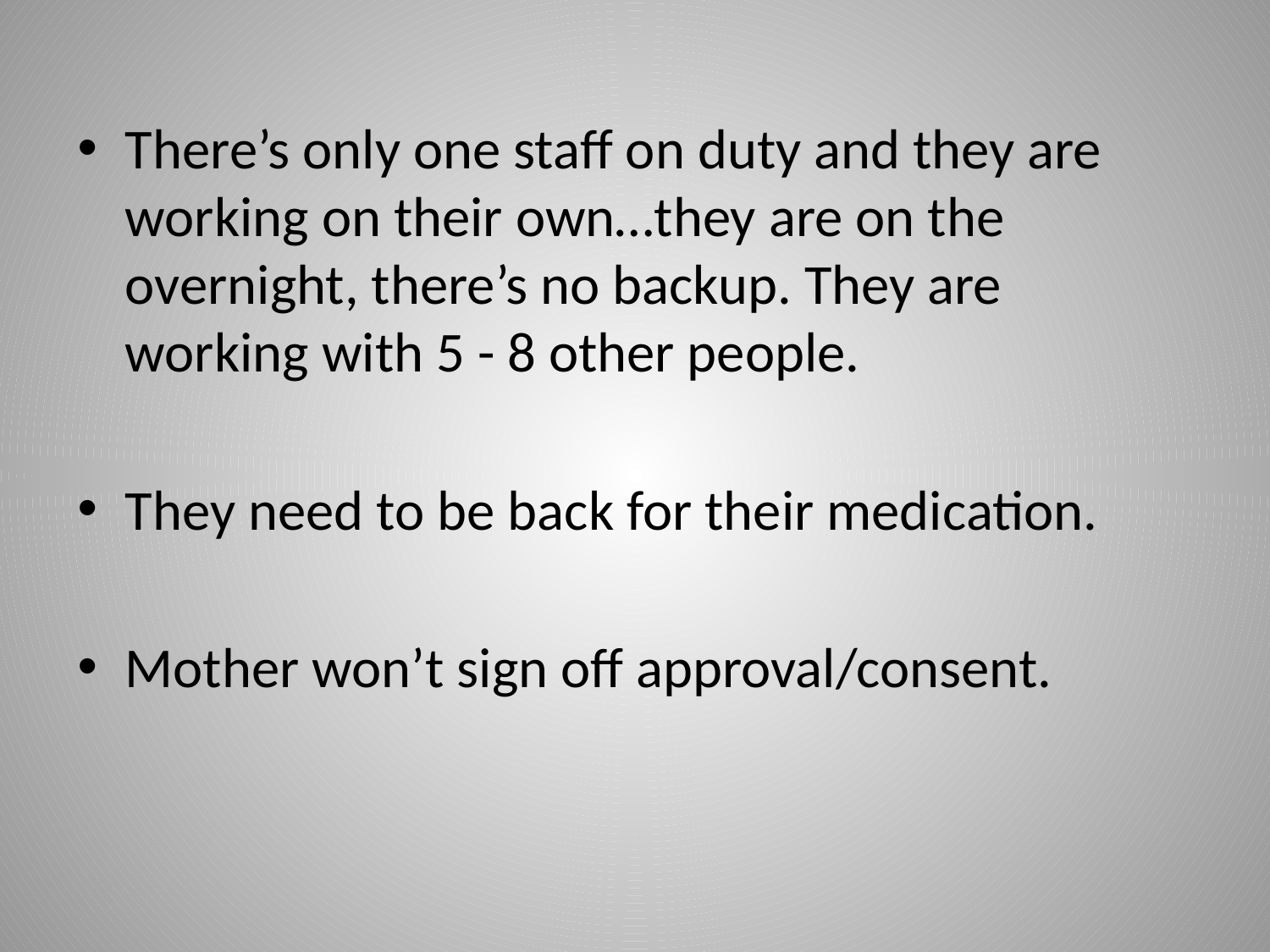

There’s only one staff on duty and they are working on their own…they are on the overnight, there’s no backup. They are working with 5 - 8 other people.

They need to be back for their medication.

Mother won’t sign off approval/consent.